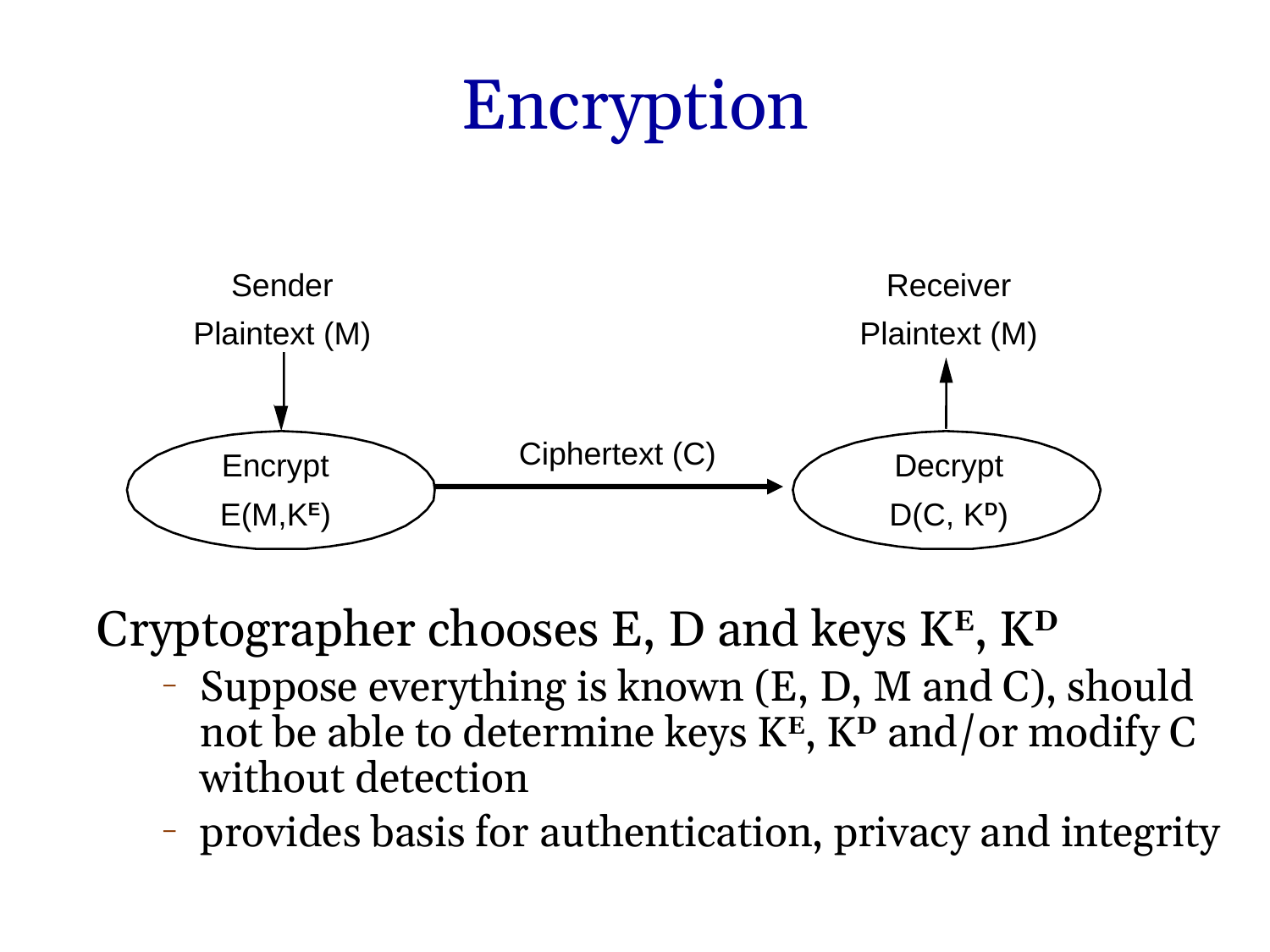

# Encryption
Sender
Plaintext (M)
Receiver
Plaintext (M)

Cryptographer chooses E, D and keys KE, KD
Suppose everything is known (E, D, M and C), should not be able to determine keys KE, KD and/or modify C without detection
provides basis for authentication, privacy and integrity

Ciphertext (C)
Encrypt
E(M,KE)
Decrypt
D(C, KD)